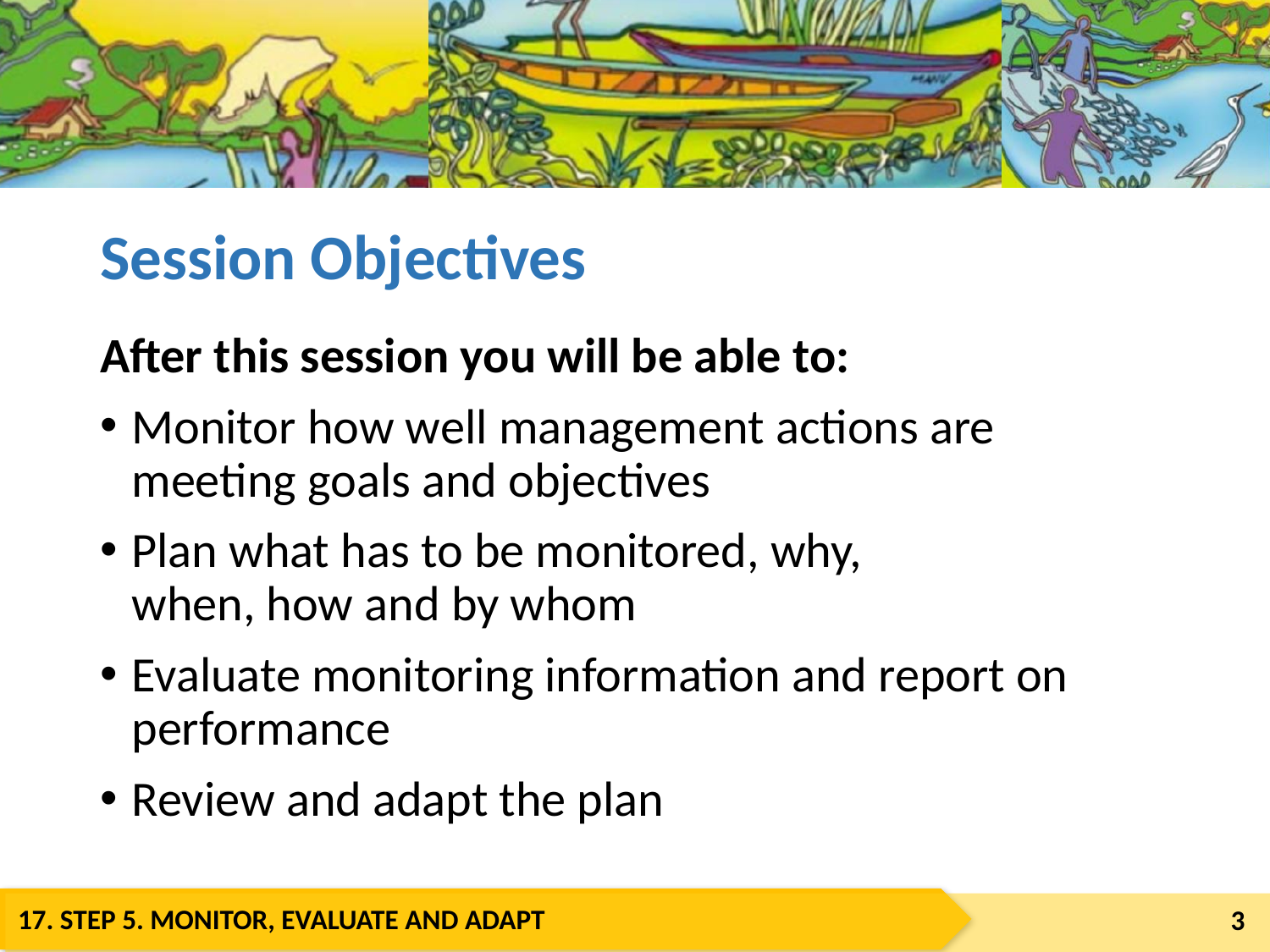

# Session Objectives

After this session you will be able to:
Monitor how well management actions are meeting goals and objectives
Plan what has to be monitored, why,
when, how and by whom
Evaluate monitoring information and report on performance
Review and adapt the plan
3